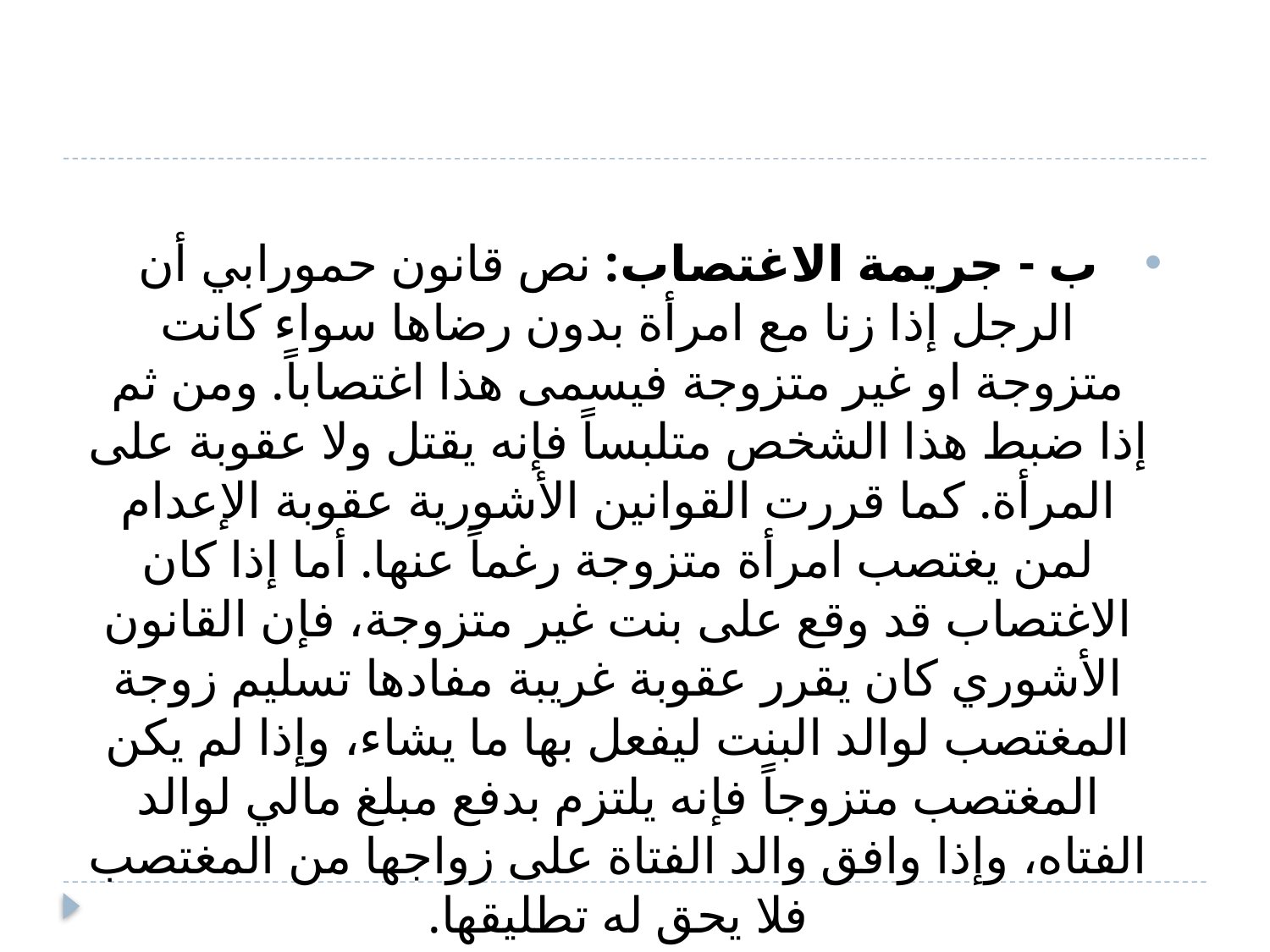

ب - جريمة الاغتصاب: نص قانون حمورابي أن الرجل إذا زنا مع امرأة بدون رضاها سواء كانت متزوجة او غير متزوجة فيسمى هذا اغتصاباً. ومن ثم إذا ضبط هذا الشخص متلبساً فإنه يقتل ولا عقوبة على المرأة. كما قررت القوانين الأشورية عقوبة الإعدام لمن يغتصب امرأة متزوجة رغماً عنها. أما إذا كان الاغتصاب قد وقع على بنت غير متزوجة، فإن القانون الأشوري كان يقرر عقوبة غريبة مفادها تسليم زوجة المغتصب لوالد البنت ليفعل بها ما يشاء، وإذا لم يكن المغتصب متزوجاً فإنه يلتزم بدفع مبلغ مالي لوالد الفتاه، وإذا وافق والد الفتاة على زواجها من المغتصب فلا يحق له تطليقها.